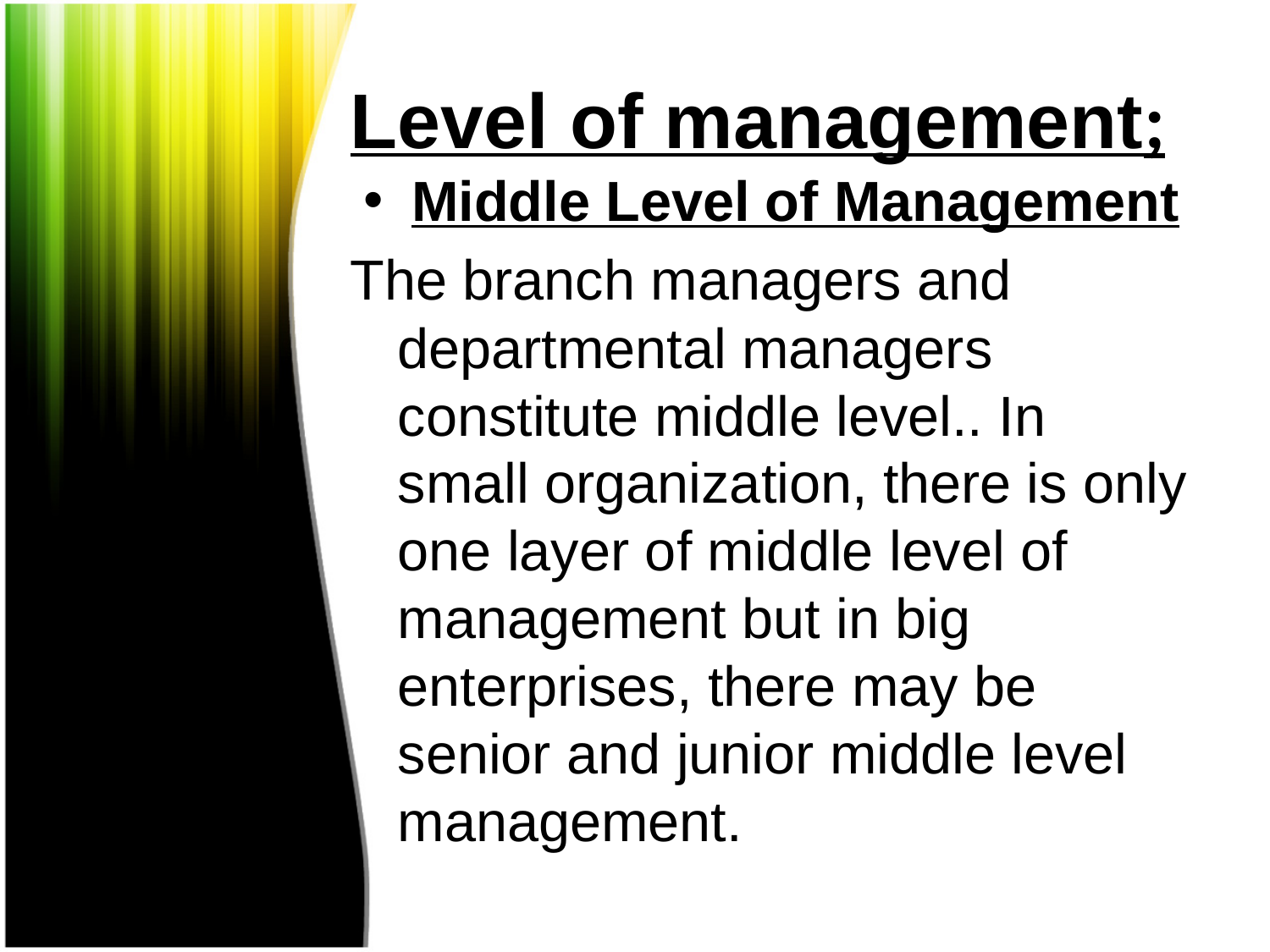

# Level of management;
Middle Level of Management
The branch managers and departmental managers constitute middle level.. In small organization, there is only one layer of middle level of management but in big enterprises, there may be senior and junior middle level management.